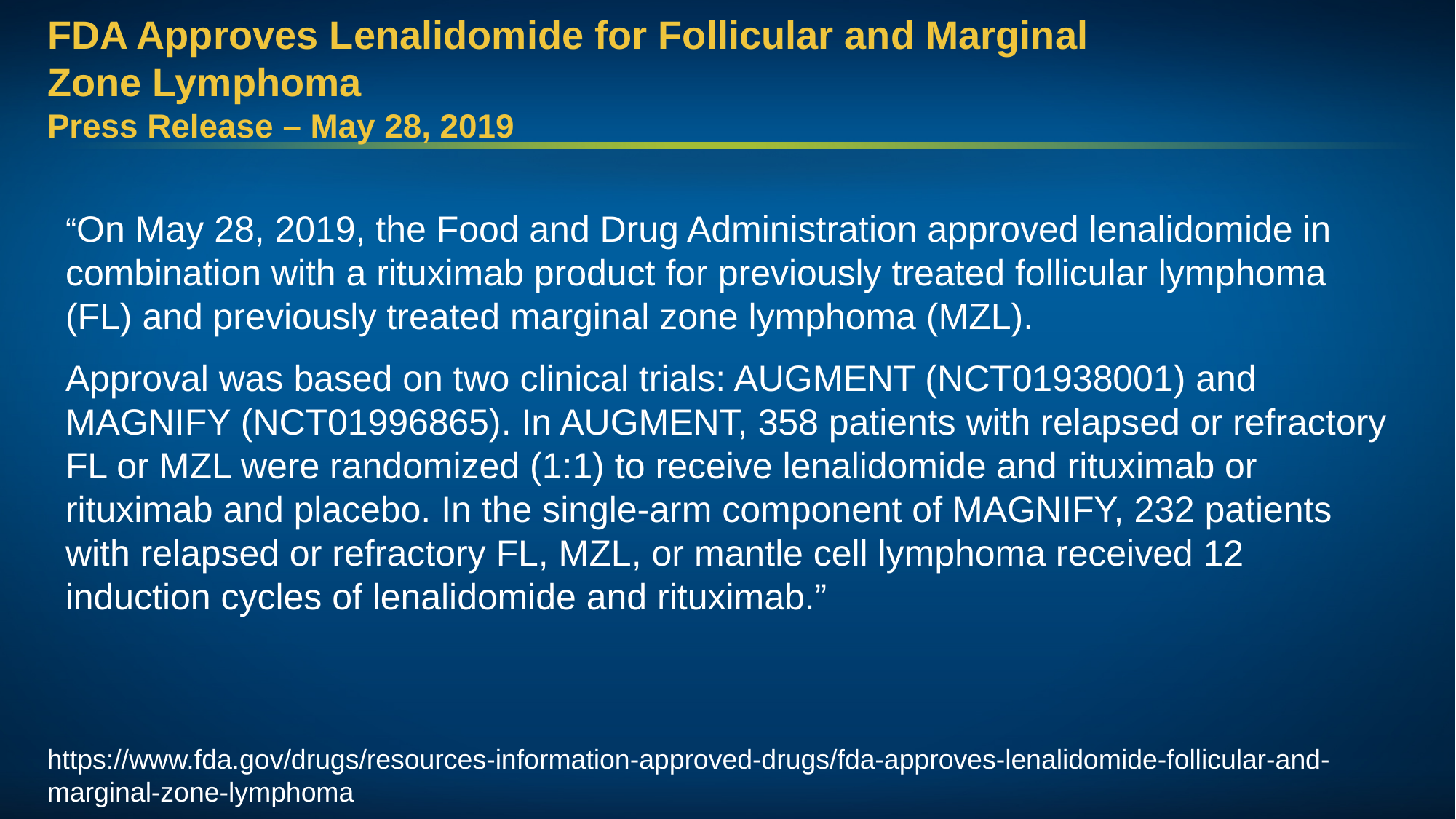

# FDA Approves Lenalidomide for Follicular and Marginal Zone Lymphoma Press Release – May 28, 2019
“On May 28, 2019, the Food and Drug Administration approved lenalidomide in combination with a rituximab product for previously treated follicular lymphoma (FL) and previously treated marginal zone lymphoma (MZL).
Approval was based on two clinical trials: AUGMENT (NCT01938001) and MAGNIFY (NCT01996865). In AUGMENT, 358 patients with relapsed or refractory FL or MZL were randomized (1:1) to receive lenalidomide and rituximab or rituximab and placebo. In the single-arm component of MAGNIFY, 232 patients with relapsed or refractory FL, MZL, or mantle cell lymphoma received 12 induction cycles of lenalidomide and rituximab.”
https://www.fda.gov/drugs/resources-information-approved-drugs/fda-approves-lenalidomide-follicular-and-marginal-zone-lymphoma